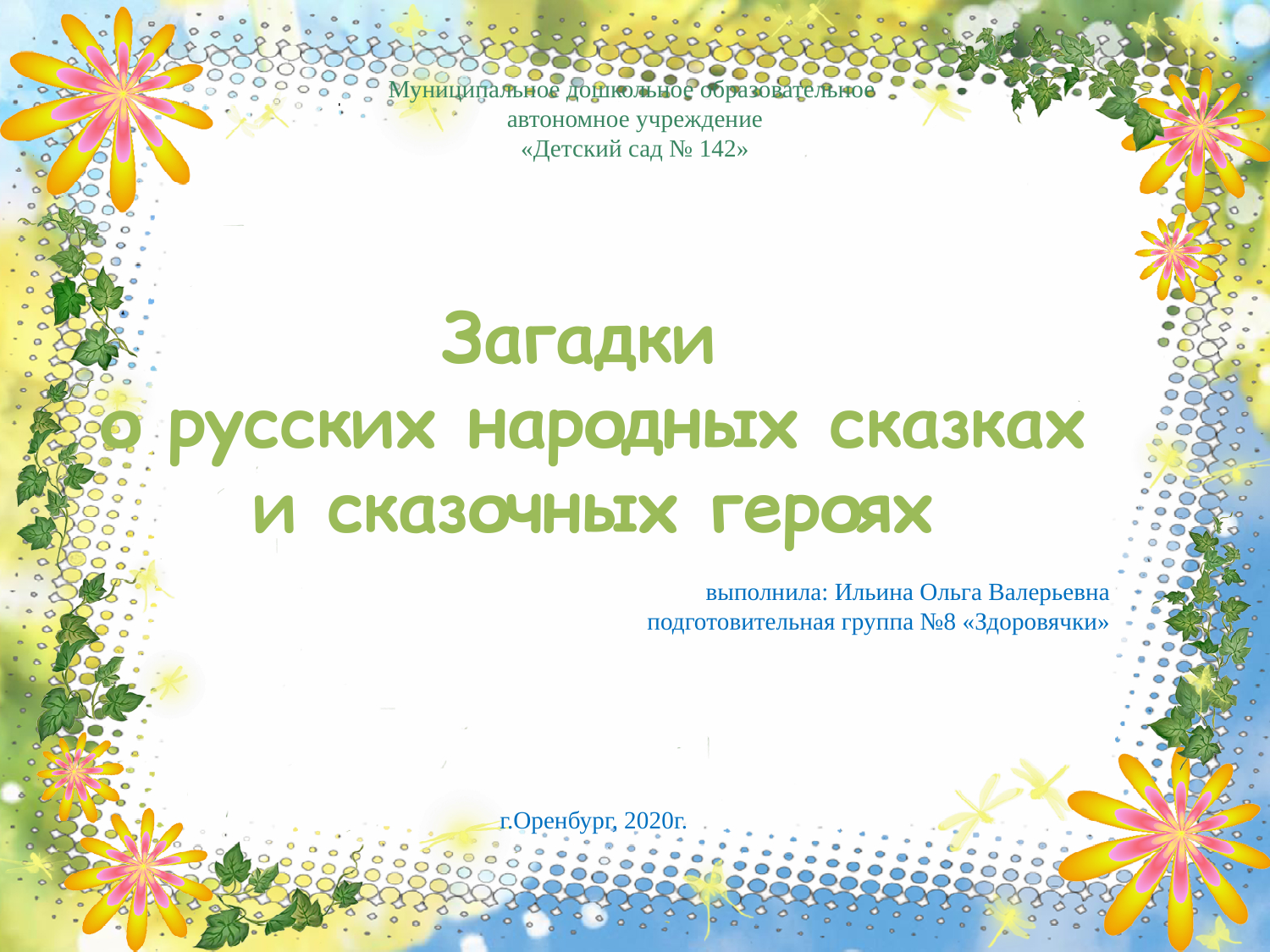

# Муниципальное дошкольное образовательное автономное учреждение «Детский сад № 142»

Загадки
о русских народных сказках
и сказочных героях

выполнила: Ильина Ольга Валерьевна
подготовительная группа №8 «Здоровячки»

г.Оренбург, 2020г.